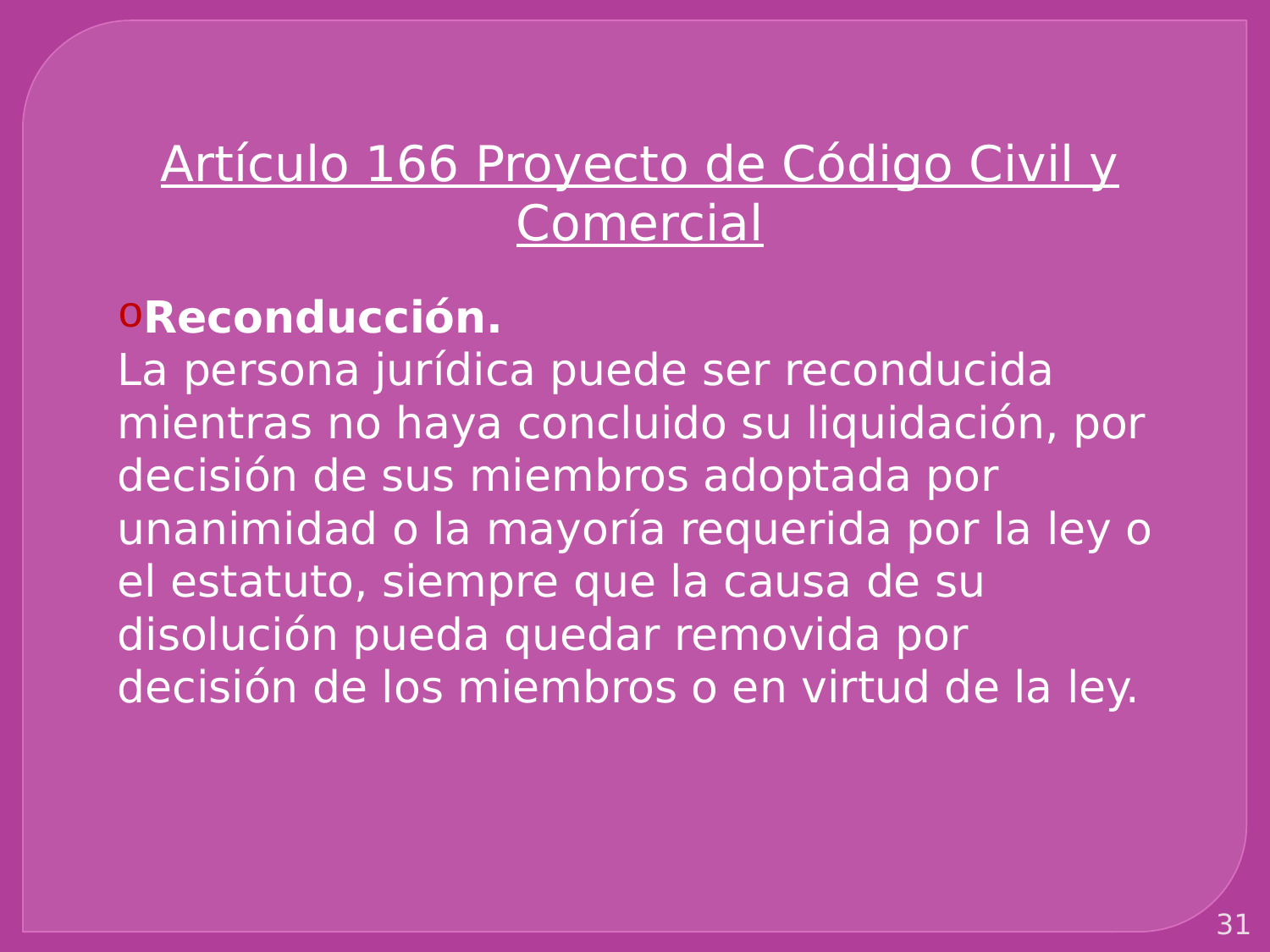

Artículo 166 Proyecto de Código Civil y Comercial

Reconducción.
La persona jurídica puede ser reconducida mientras no haya concluido su liquidación, por decisión de sus miembros adoptada por unanimidad o la mayoría requerida por la ley o el estatuto, siempre que la causa de su disolución pueda quedar removida por decisión de los miembros o en virtud de la ley.
31